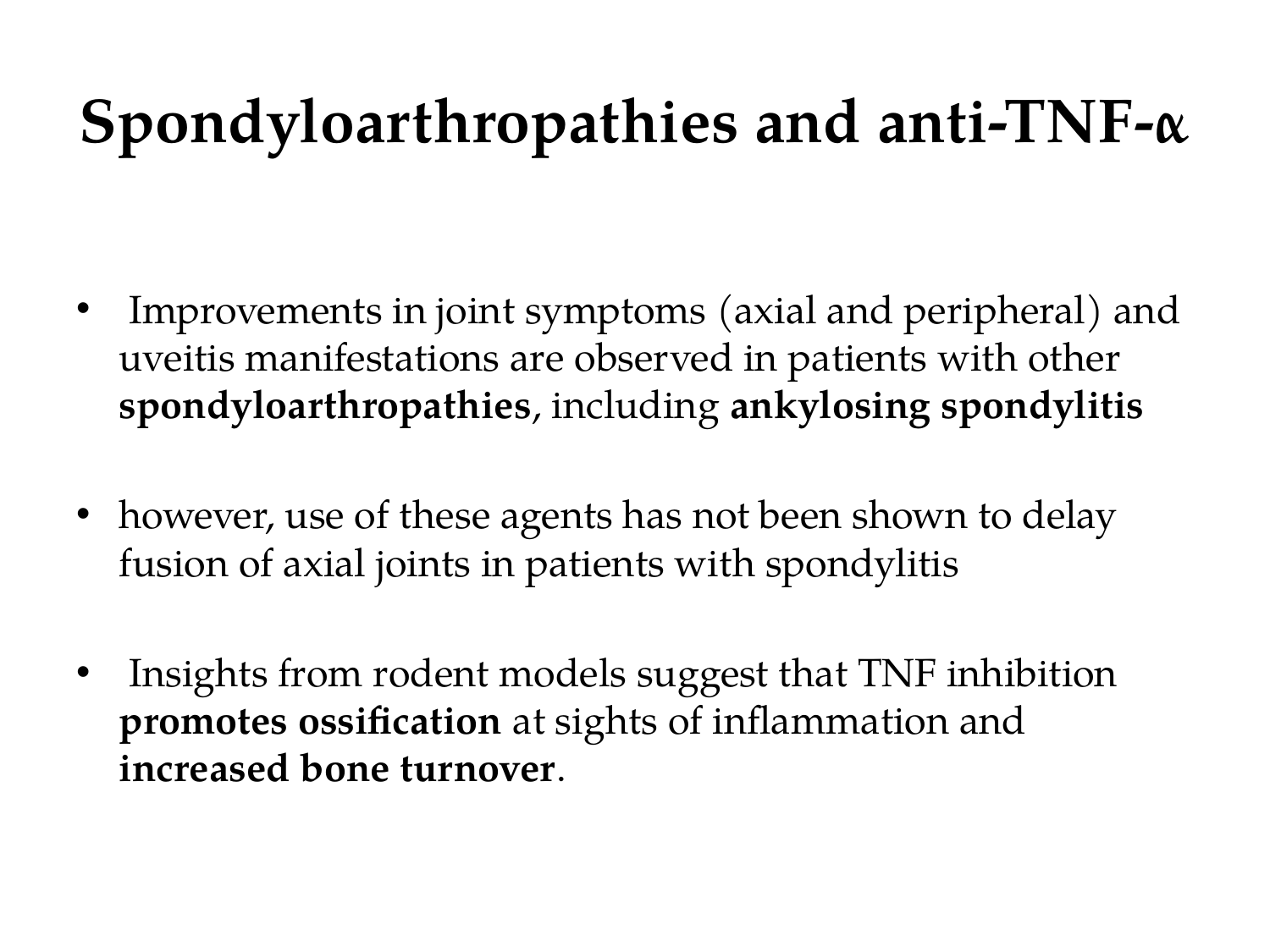

# Spondyloarthropathies and anti-TNF-α

 Improvements in joint symptoms (axial and peripheral) and uveitis manifestations are observed in patients with other spondyloarthropathies, including ankylosing spondylitis

however, use of these agents has not been shown to delay fusion of axial joints in patients with spondylitis

 Insights from rodent models suggest that TNF inhibition promotes ossification at sights of inflammation and increased bone turnover.